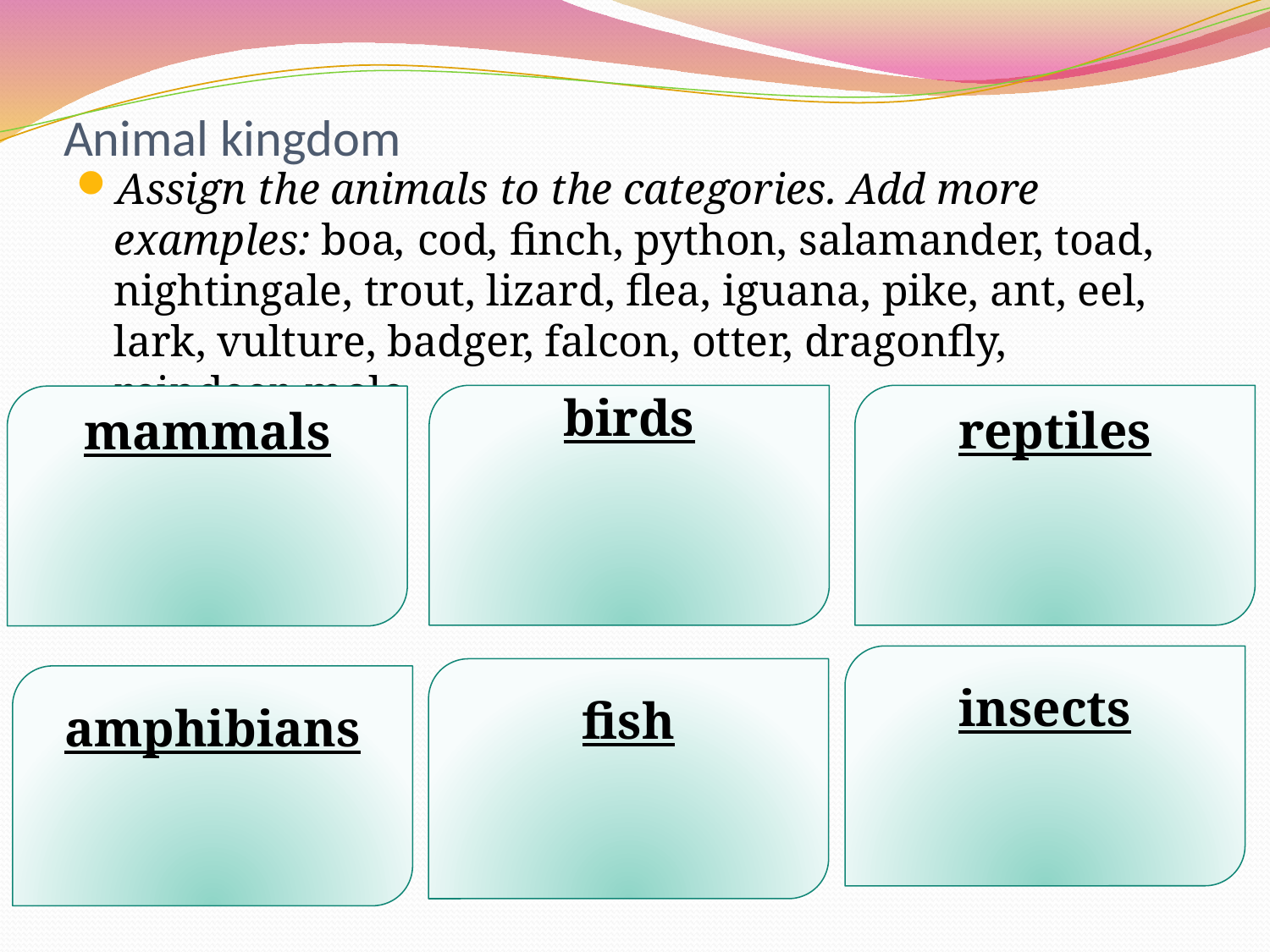

# Animal kingdom
Assign the animals to the categories. Add more examples: boa, cod, finch, python, salamander, toad, nightingale, trout, lizard, flea, iguana, pike, ant, eel, lark, vulture, badger, falcon, otter, dragonfly, reindeer, mole
mole

birds

reptiles

mammals

insects

fish

amphibians